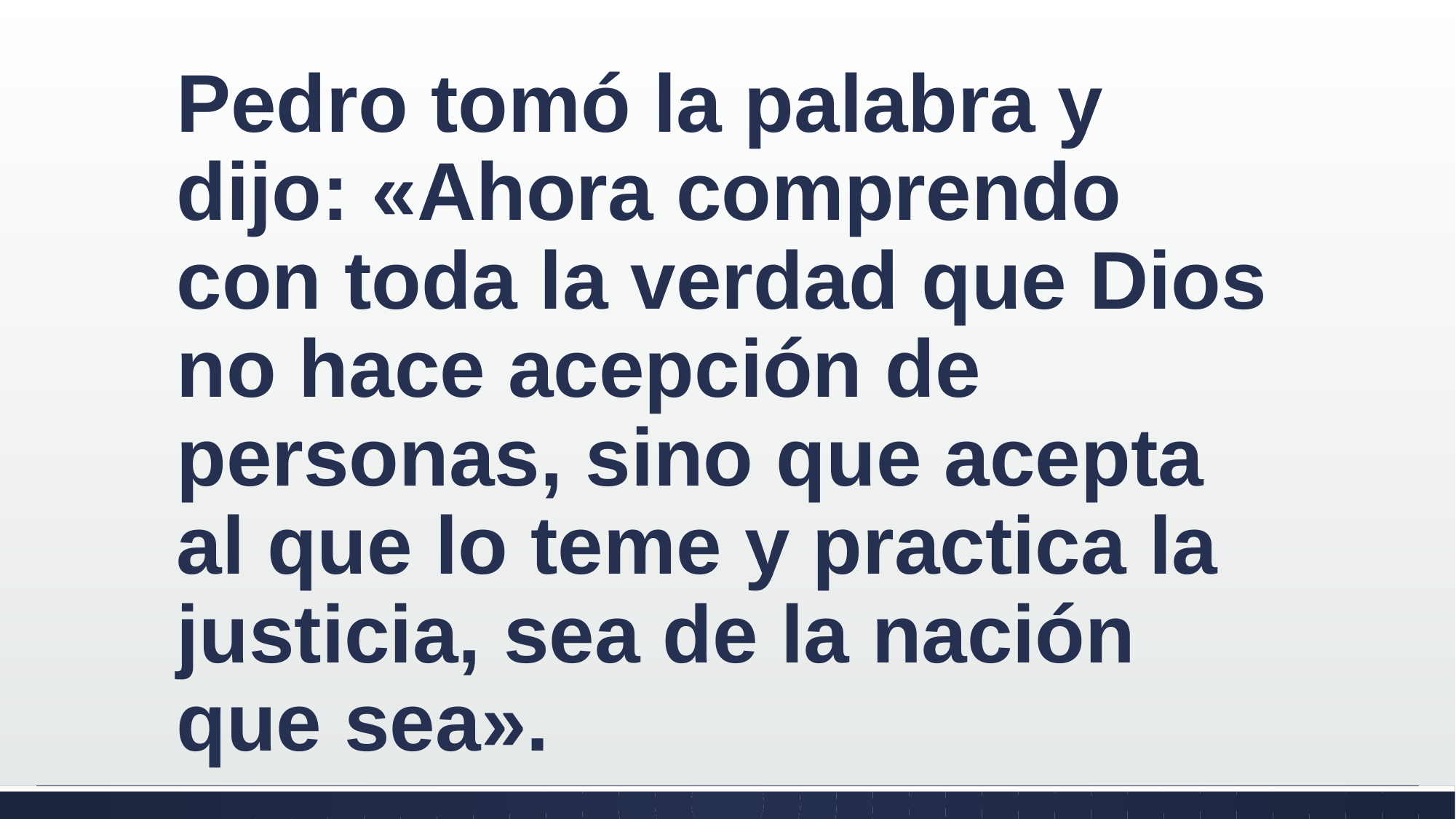

#
Pedro tomó la palabra y dijo: «Ahora comprendo con toda la verdad que Dios no hace acepción de personas, sino que acepta al que lo teme y practica la justicia, sea de la nación que sea».